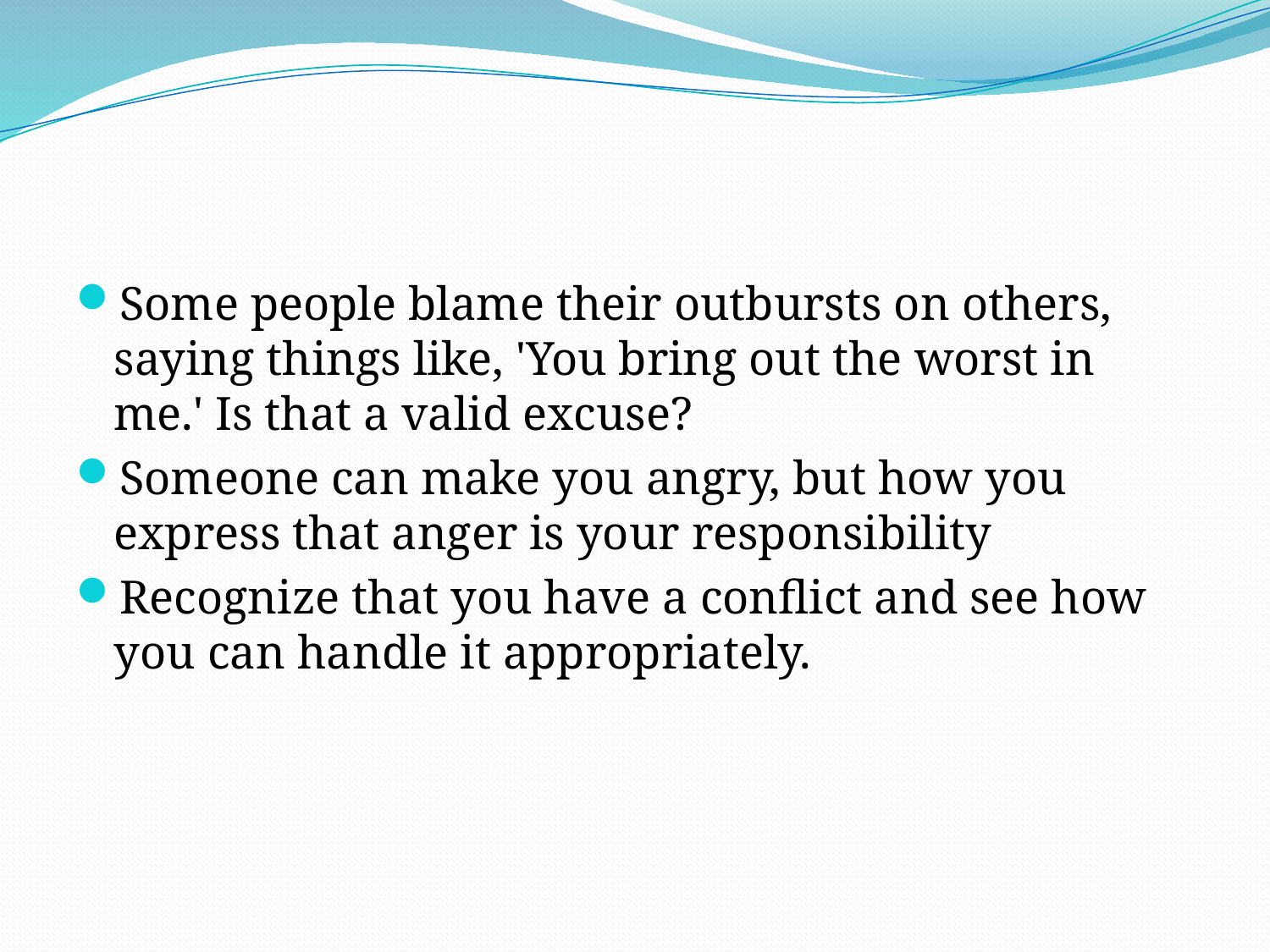

#
Some people blame their outbursts on others, saying things like, 'You bring out the worst in me.' Is that a valid excuse?
Someone can make you angry, but how you express that anger is your responsibility
Recognize that you have a conflict and see how you can handle it appropriately.